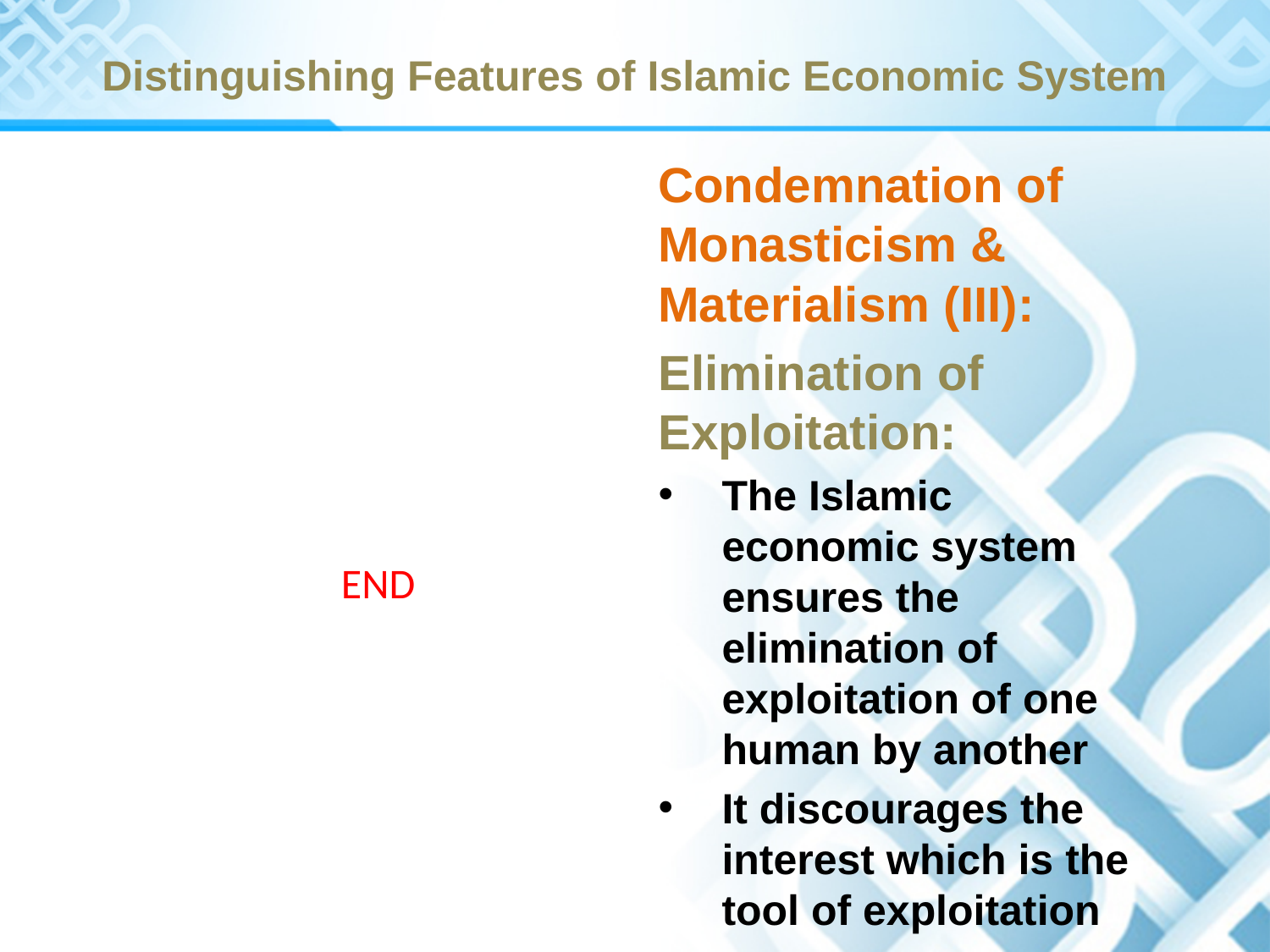

Distinguishing Features of Islamic Economic System
Condemnation of Monasticism & Materialism (III):
Elimination of Exploitation:
The Islamic economic system ensures the elimination of exploitation of one human by another
It discourages the interest which is the tool of exploitation
END